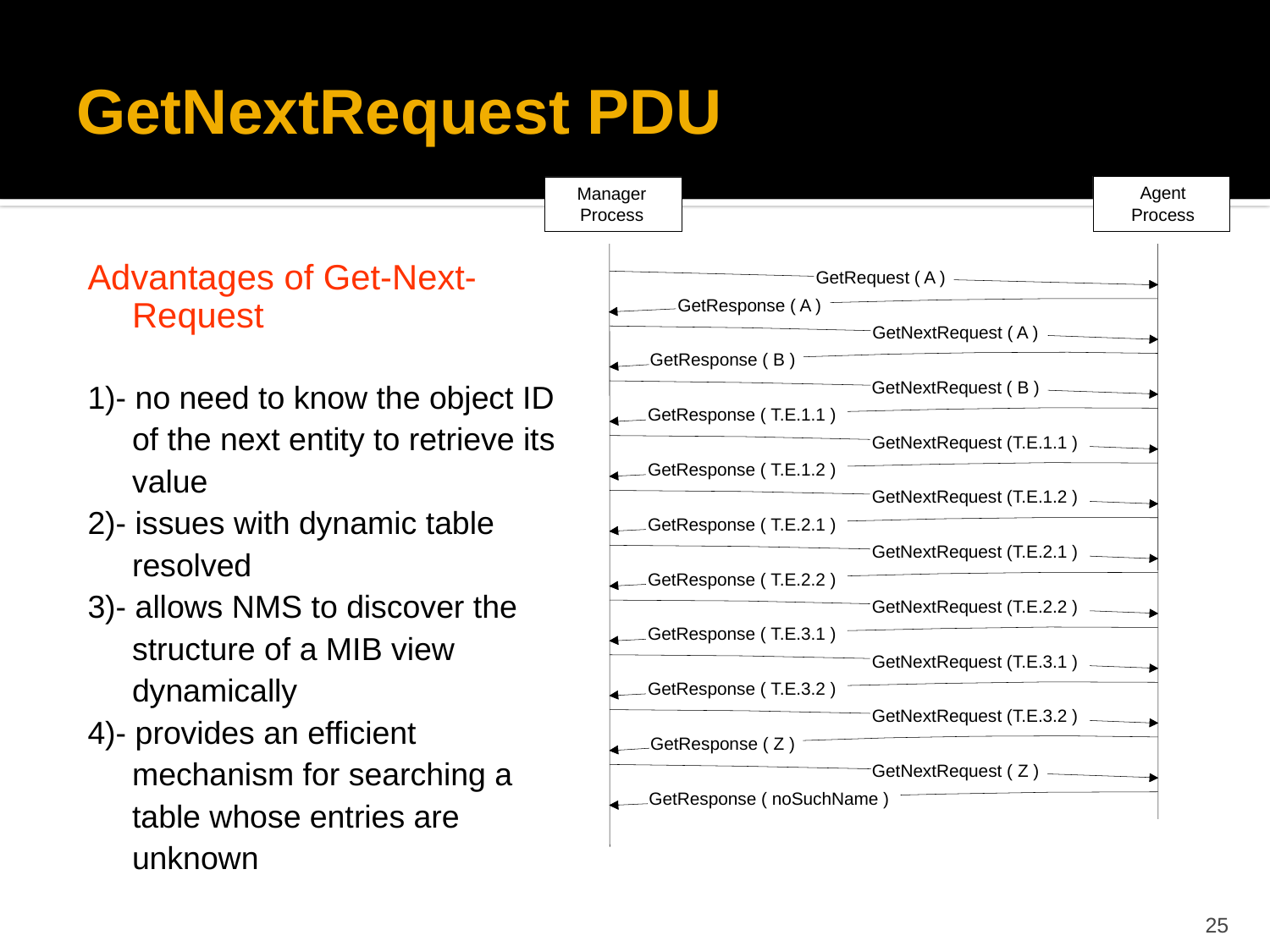

# GetNextRequest PDU

Agent
Manager
Process
Process

GetRequest ( A )

GetResponse ( A )

GetNextRequest ( A )

GetResponse ( B )

GetNextRequest ( B )

GetResponse ( T.E.1.1 )

GetNextRequest (T.E.1.1 )

GetResponse ( T.E.1.2 )

GetNextRequest (T.E.1.2 )

GetResponse ( T.E.2.1 )

GetNextRequest (T.E.2.1 )

GetResponse ( T.E.2.2 )

GetNextRequest (T.E.2.2 )

GetResponse ( T.E.3.1 )

GetNextRequest (T.E.3.1 )

GetResponse ( T.E.3.2 )

GetNextRequest (T.E.3.2 )

GetResponse ( Z )

GetNextRequest ( Z )

GetResponse ( noSuchName )

Advantages of Get-Next-Request

1)- no need to know the object ID of the next entity to retrieve its value
2)- issues with dynamic table resolved
3)- allows NMS to discover the structure of a MIB view dynamically
4)- provides an efficient mechanism for searching a table whose entries are unknown

25